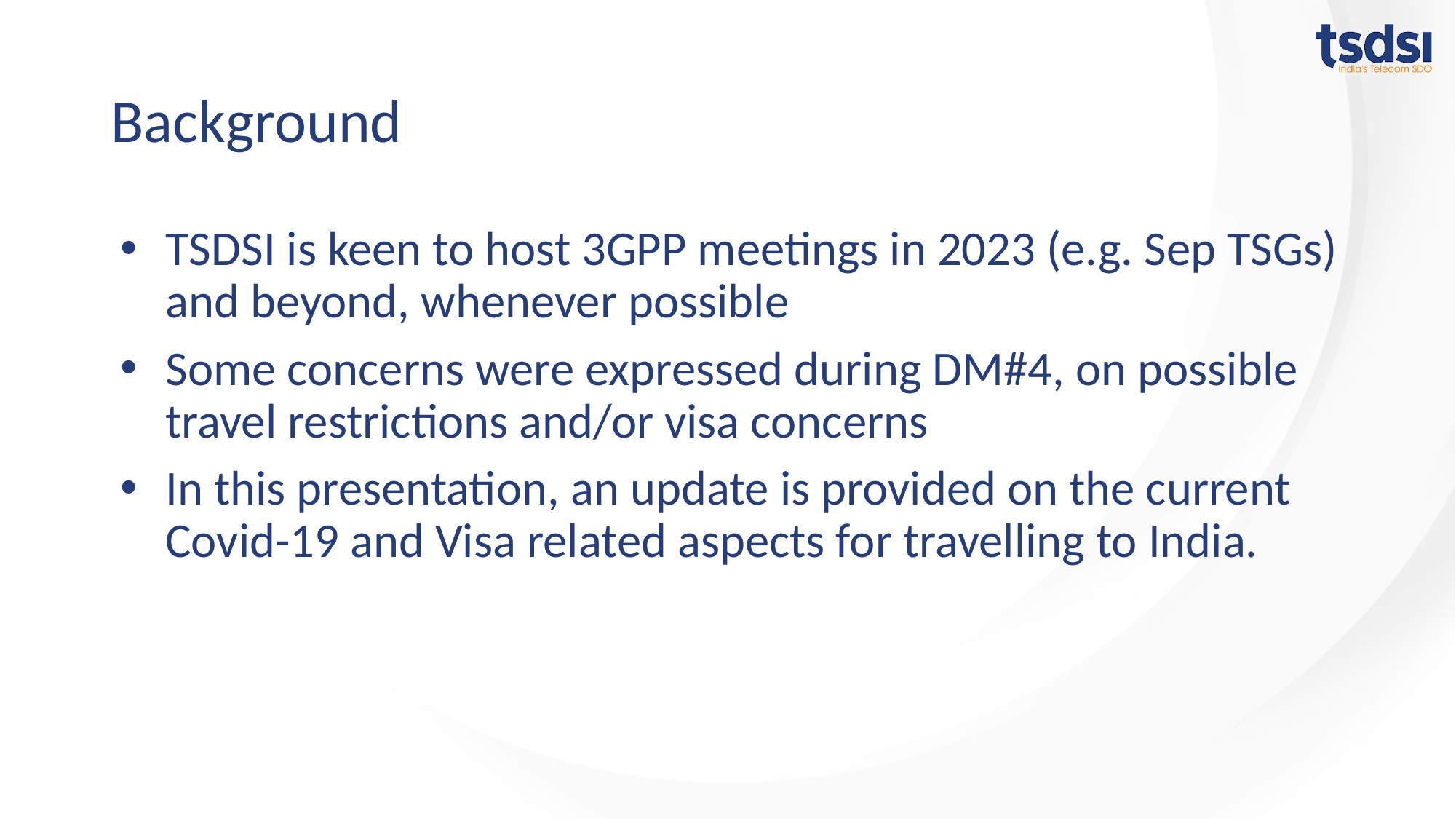

# Background
TSDSI is keen to host 3GPP meetings in 2023 (e.g. Sep TSGs) and beyond, whenever possible
Some concerns were expressed during DM#4, on possible travel restrictions and/or visa concerns
In this presentation, an update is provided on the current Covid-19 and Visa related aspects for travelling to India.